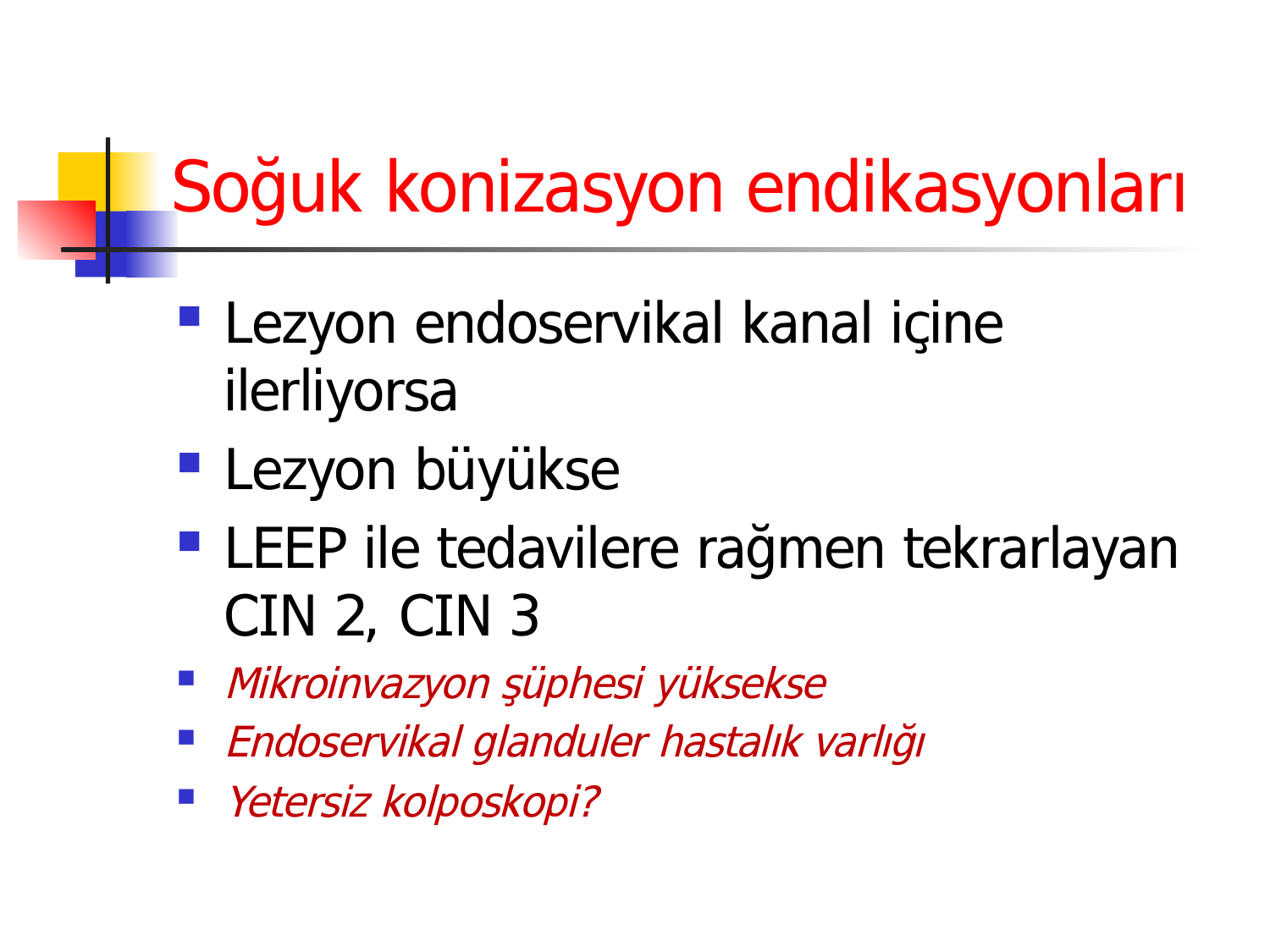

# Soğuk konizasyon endikasyonları
Lezyon endoservikal kanal içine ilerliyorsa
Lezyon büyükse
LEEP ile tedavilere rağmen tekrarlayan CIN 2, CIN 3
Mikroinvazyon şüphesi yüksekse
Endoservikal glanduler hastalık varlığı
Yetersiz kolposkopi?